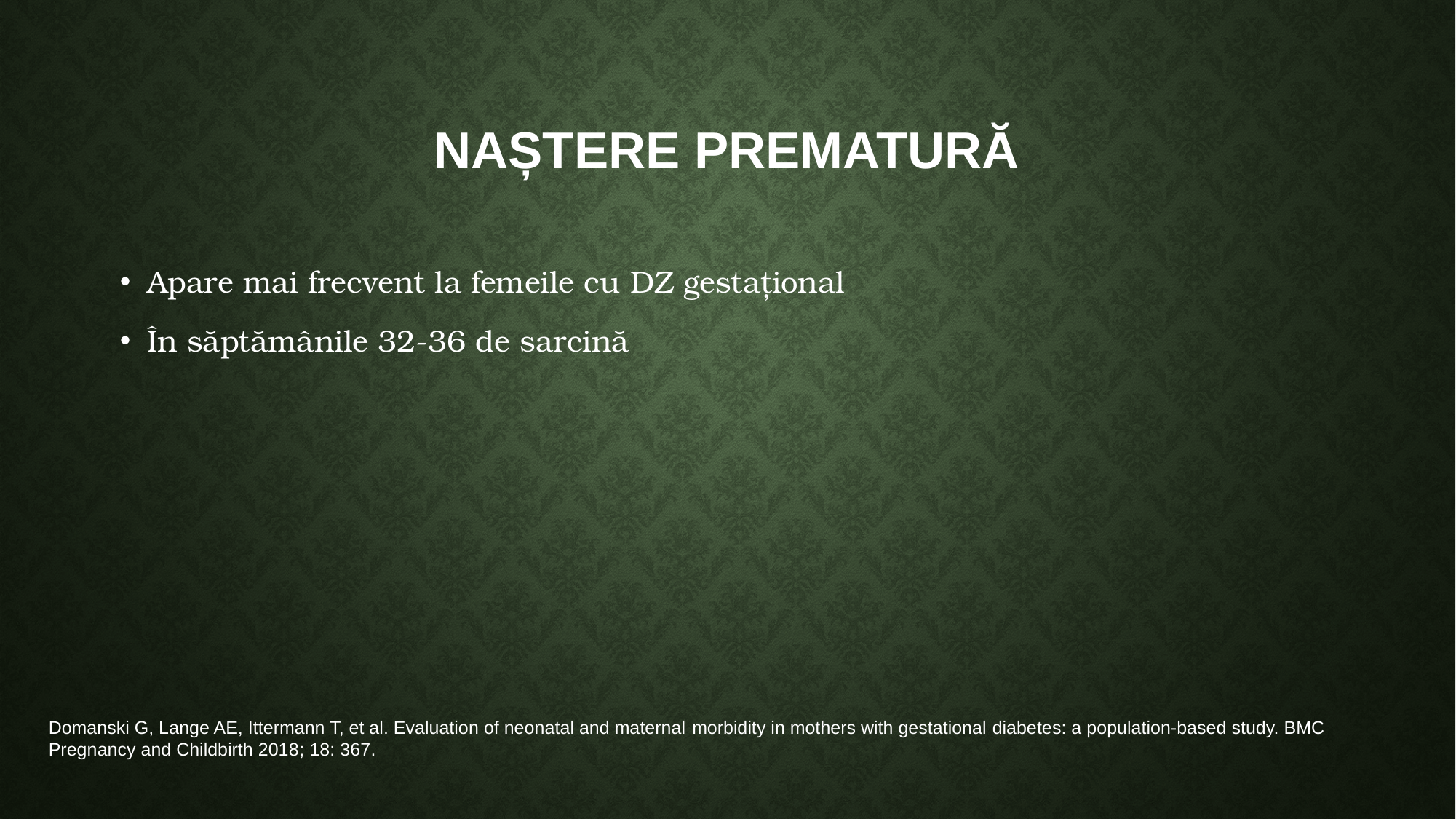

# Naștere prematură
Apare mai frecvent la femeile cu DZ gestațional
În săptămânile 32-36 de sarcină
Domanski G, Lange AE, Ittermann T, et al. Evaluation of neonatal and maternal morbidity in mothers with gestational diabetes: a population-based study. BMC Pregnancy and Childbirth 2018; 18: 367.